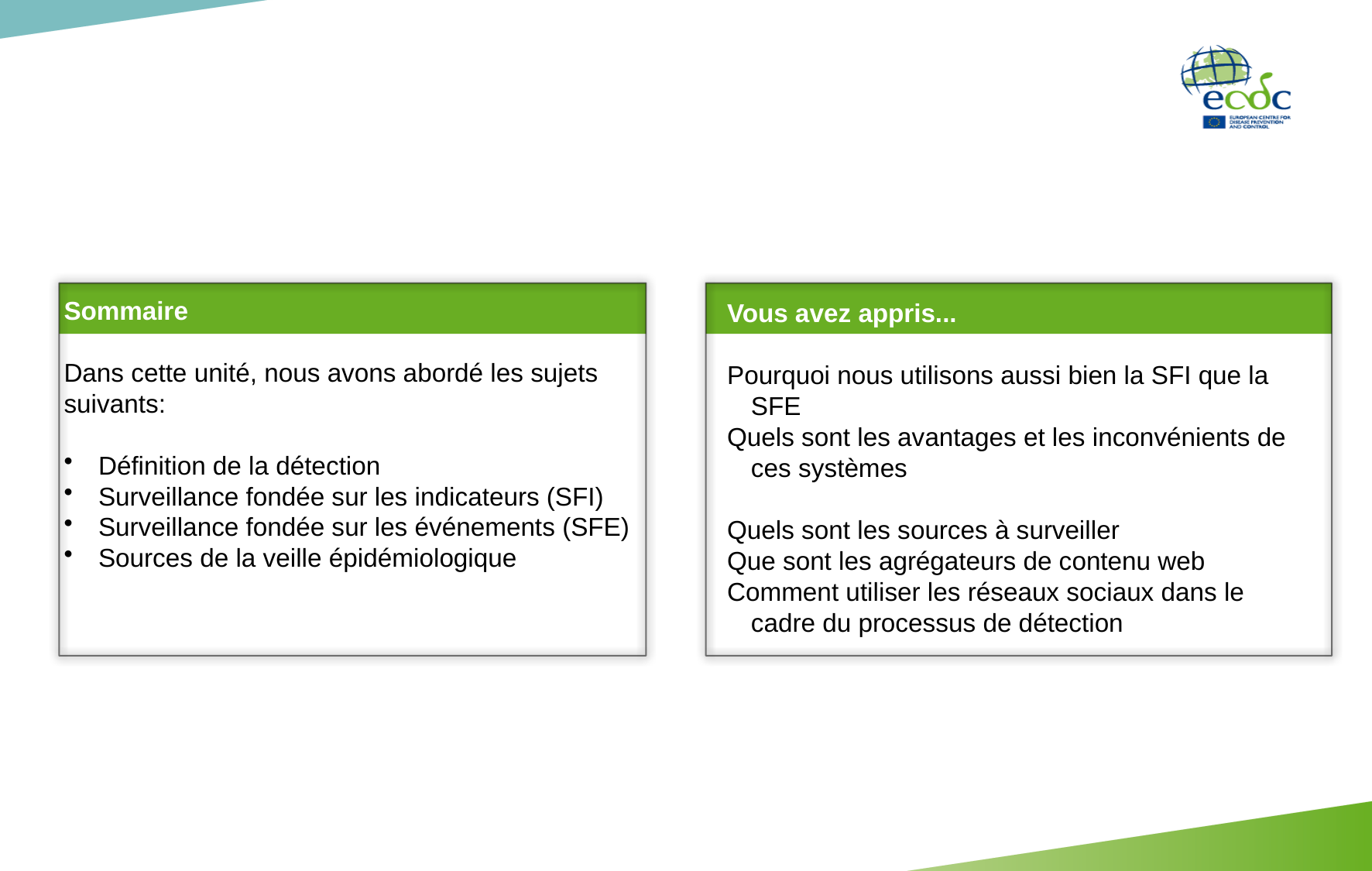

Sommaire

Dans cette unité, nous avons abordé les sujets suivants:

 Définition de la détection
 Surveillance fondée sur les indicateurs (SFI)
 Surveillance fondée sur les événements (SFE)
 Sources de la veille épidémiologique

Vous avez appris...

Pourquoi nous utilisons aussi bien la SFI que la SFE
Quels sont les avantages et les inconvénients de ces systèmes

Quels sont les sources à surveiller
Que sont les agrégateurs de contenu web
Comment utiliser les réseaux sociaux dans le cadre du processus de détection